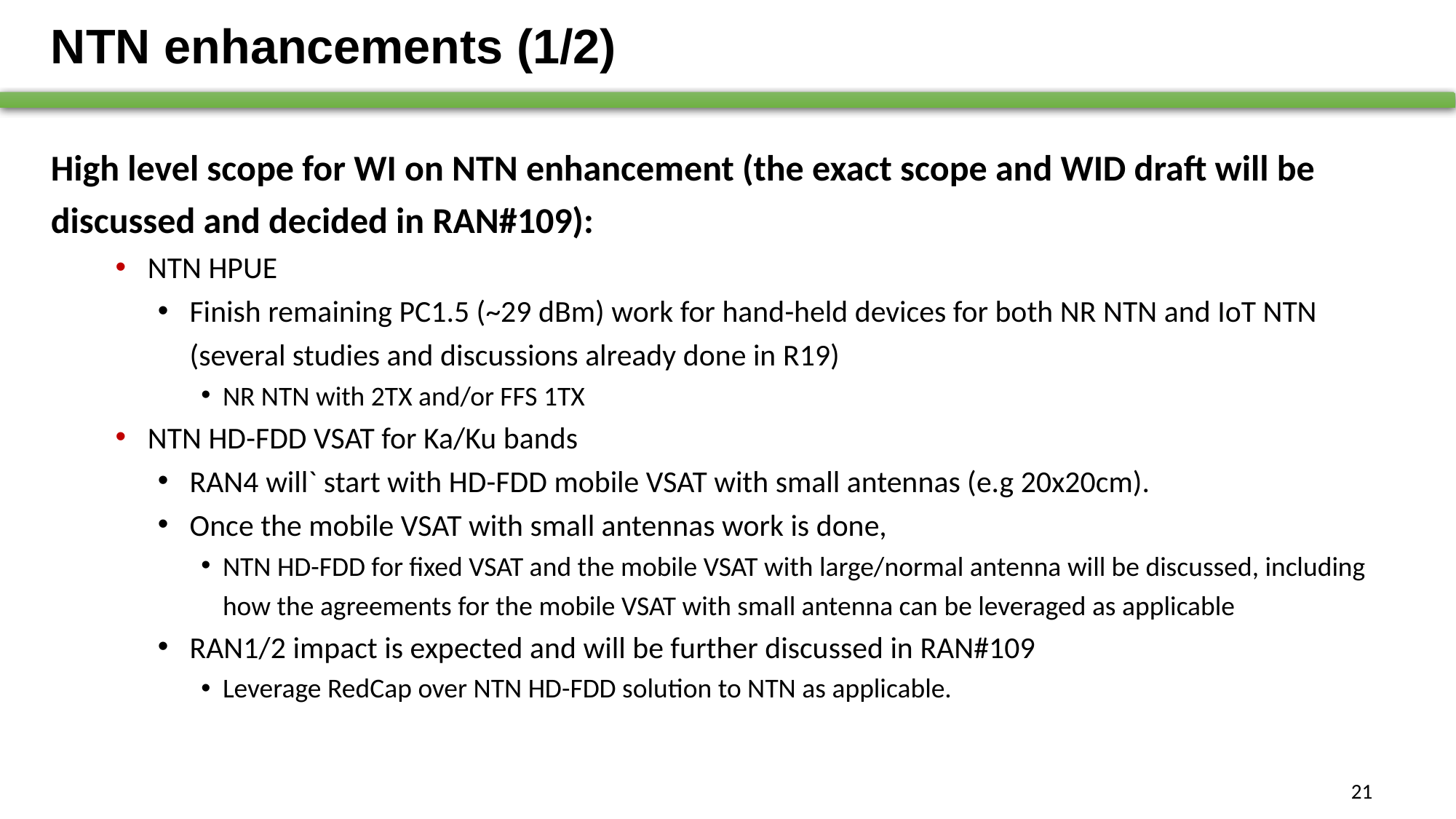

# NTN enhancements (1/2)
High level scope for WI on NTN enhancement (the exact scope and WID draft will be discussed and decided in RAN#109):
NTN HPUE
Finish remaining PC1.5 (~29 dBm) work for hand-held devices for both NR NTN and IoT NTN (several studies and discussions already done in R19)
NR NTN with 2TX and/or FFS 1TX
NTN HD-FDD VSAT for Ka/Ku bands
RAN4 will` start with HD-FDD mobile VSAT with small antennas (e.g 20x20cm).
Once the mobile VSAT with small antennas work is done,
NTN HD-FDD for fixed VSAT and the mobile VSAT with large/normal antenna will be discussed, including how the agreements for the mobile VSAT with small antenna can be leveraged as applicable
RAN1/2 impact is expected and will be further discussed in RAN#109
Leverage RedCap over NTN HD-FDD solution to NTN as applicable.